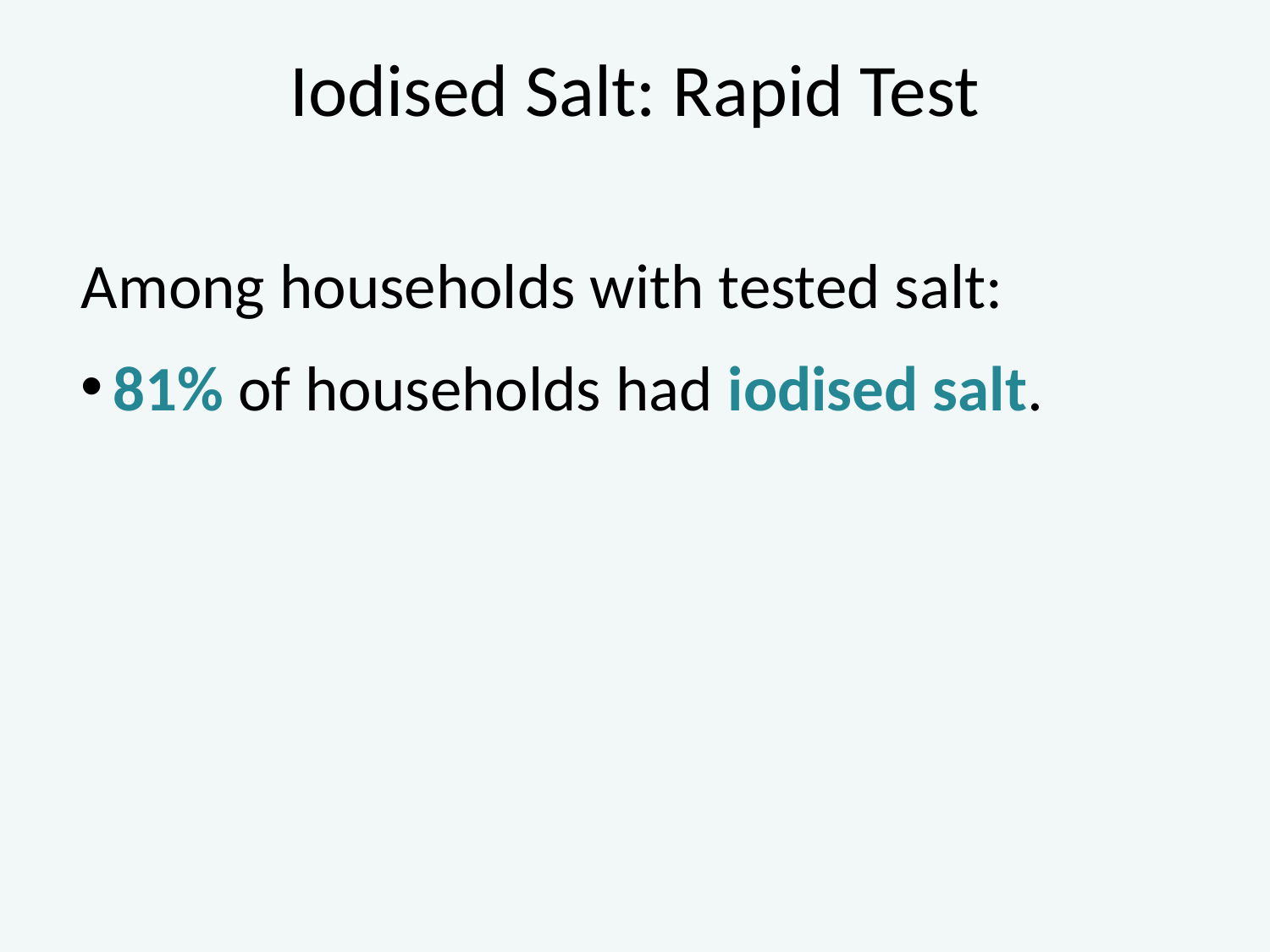

# Iodised Salt: Rapid Test
Among households with tested salt:
81% of households had iodised salt.